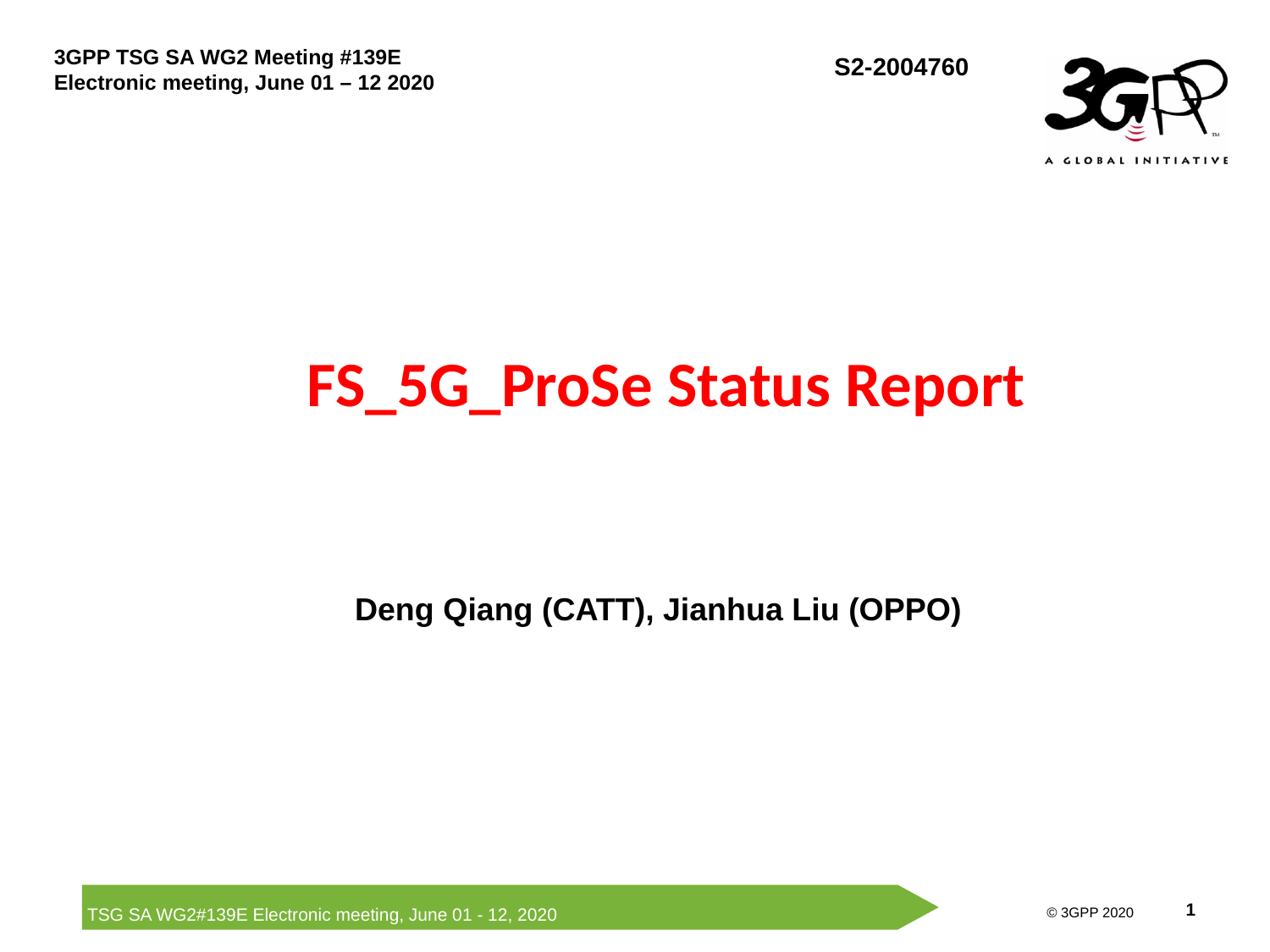

3GPP TSG SA WG2 Meeting #139E
Electronic meeting, June 01 – 12 2020
# FS_5G_ProSe Status Report
Deng Qiang (CATT), Jianhua Liu (OPPO)